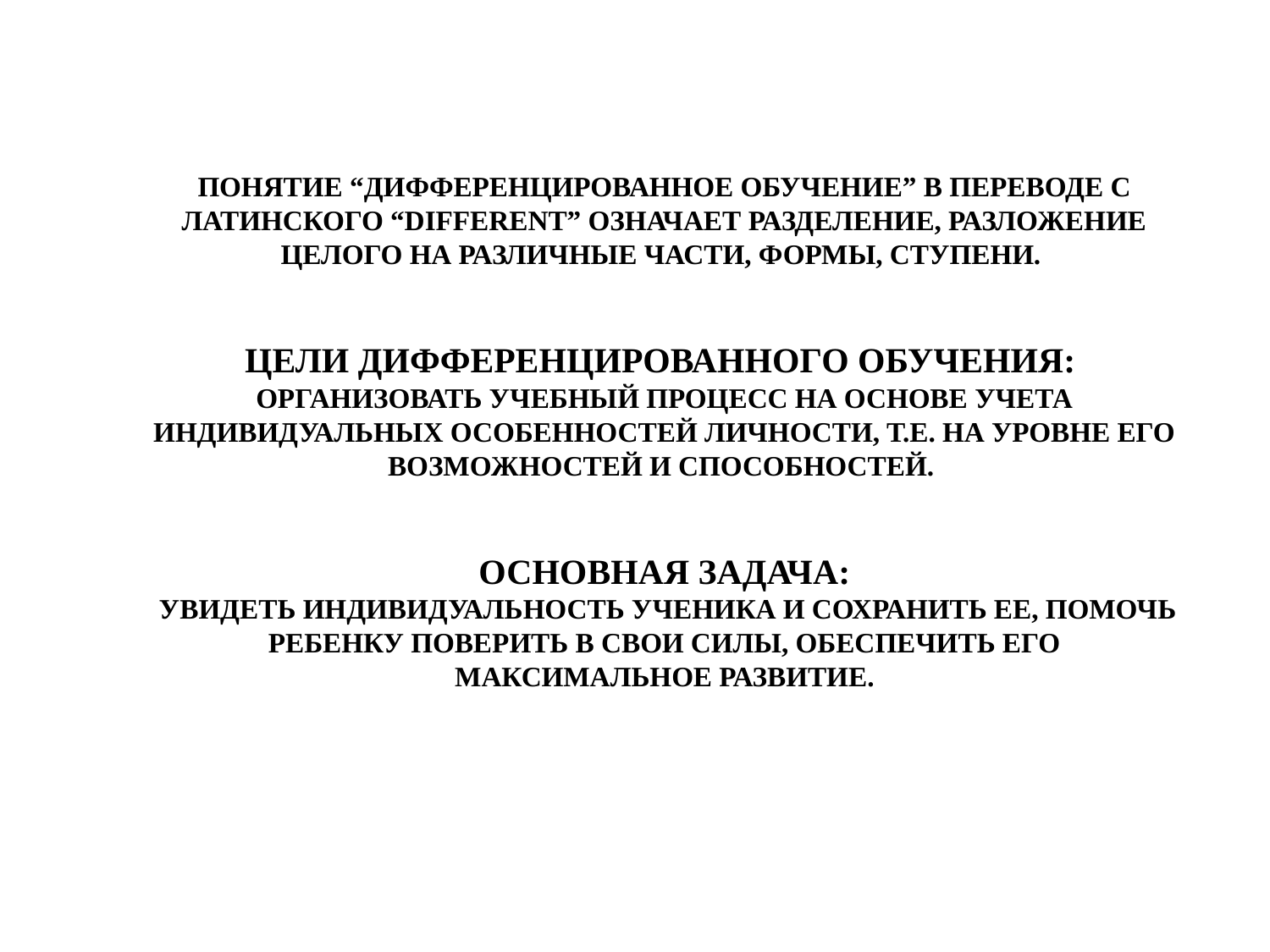

# Понятие “дифференцированное обучение” в переводе с латинского “different” означает разделение, разложение целого на различные части, формы, ступени. Цели дифференцированного обучения: организовать учебный процесс на основе учета индивидуальных особенностей личности, т.е. на уровне его возможностей и способностей. Основная задача: увидеть индивидуальность ученика и сохранить ее, помочь ребенку поверить в свои силы, обеспечить его максимальное развитие.